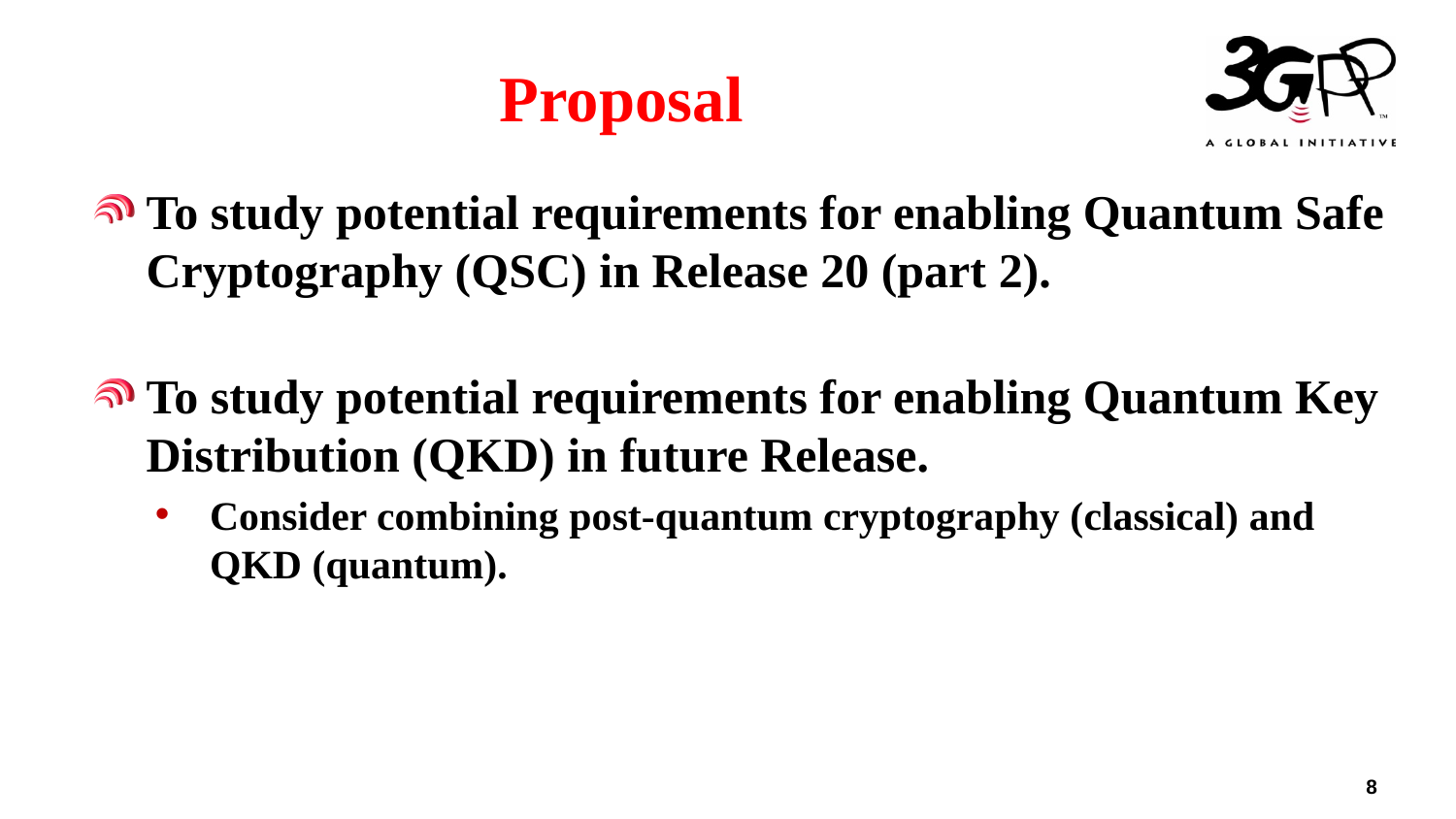

# Proposal
To study potential requirements for enabling Quantum Safe Cryptography (QSC) in Release 20 (part 2).
To study potential requirements for enabling Quantum Key Distribution (QKD) in future Release.
Consider combining post-quantum cryptography (classical) and QKD (quantum).